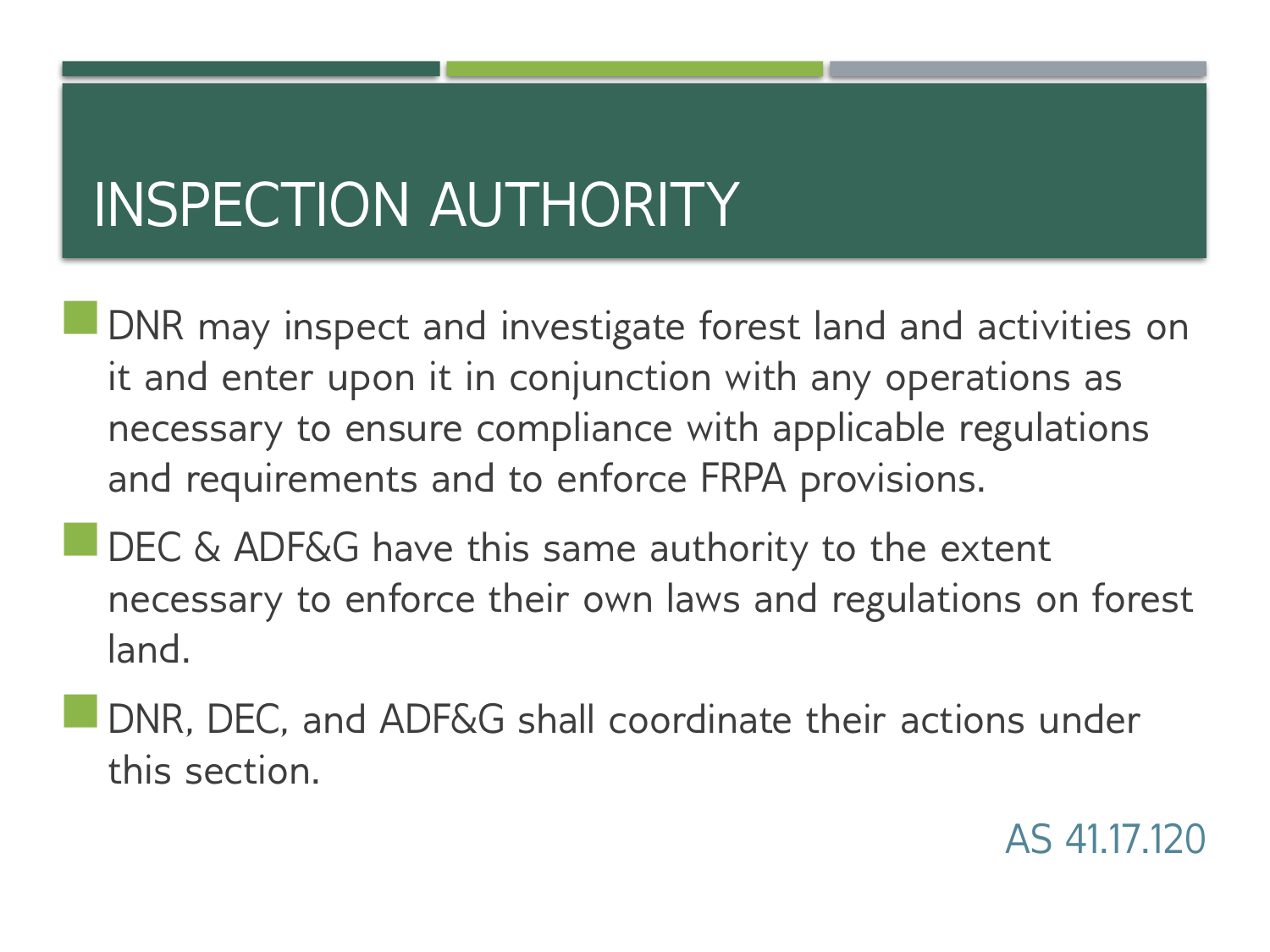

# Inspection authority
DNR may inspect and investigate forest land and activities on it and enter upon it in conjunction with any operations as necessary to ensure compliance with applicable regulations and requirements and to enforce FRPA provisions.
DEC & ADF&G have this same authority to the extent necessary to enforce their own laws and regulations on forest land.
DNR, DEC, and ADF&G shall coordinate their actions under this section.
						    AS 41.17.120